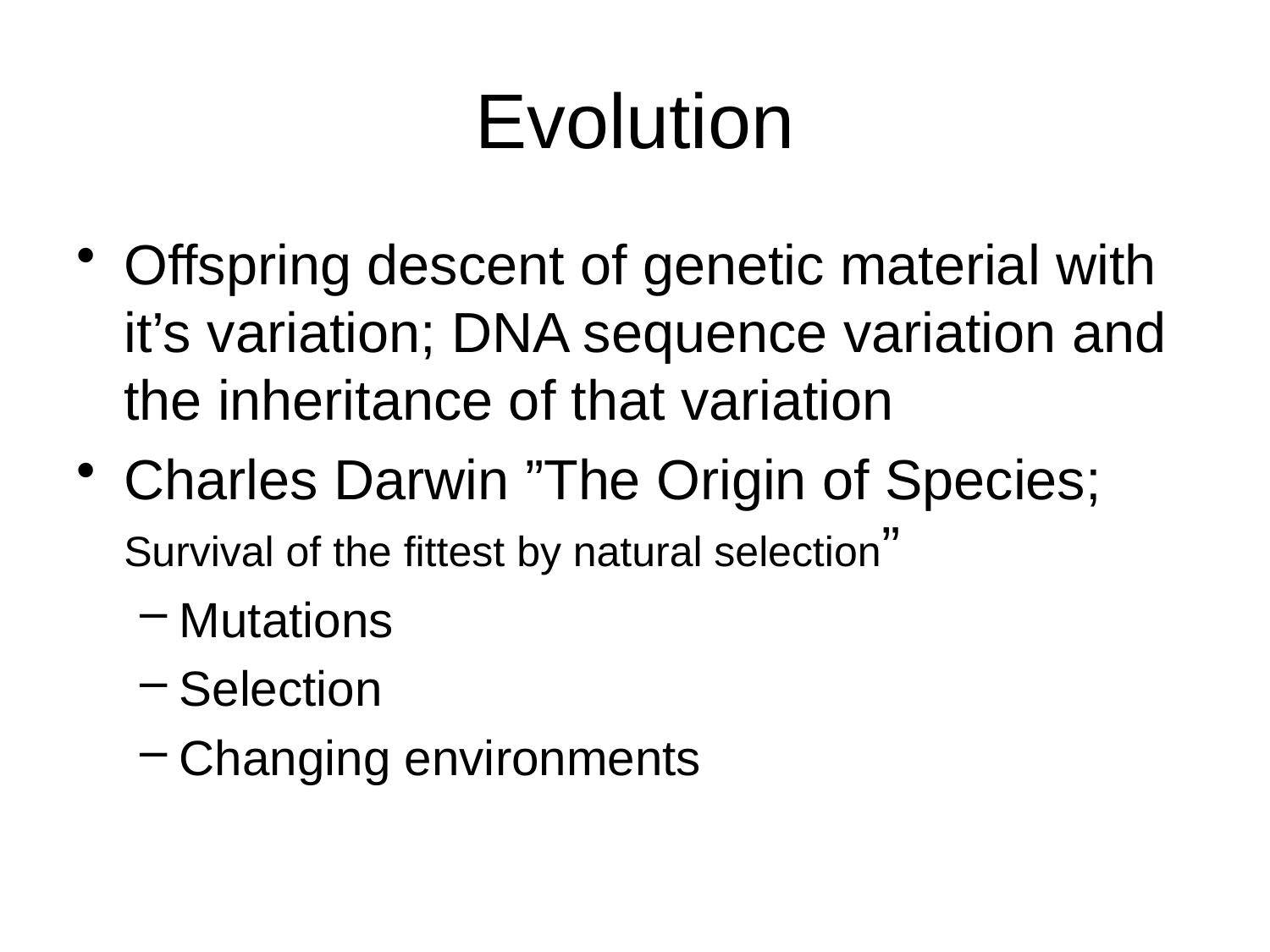

# Evolution
Offspring descent of genetic material with it’s variation; DNA sequence variation and the inheritance of that variation
Charles Darwin ”The Origin of Species; Survival of the fittest by natural selection”
Mutations
Selection
Changing environments